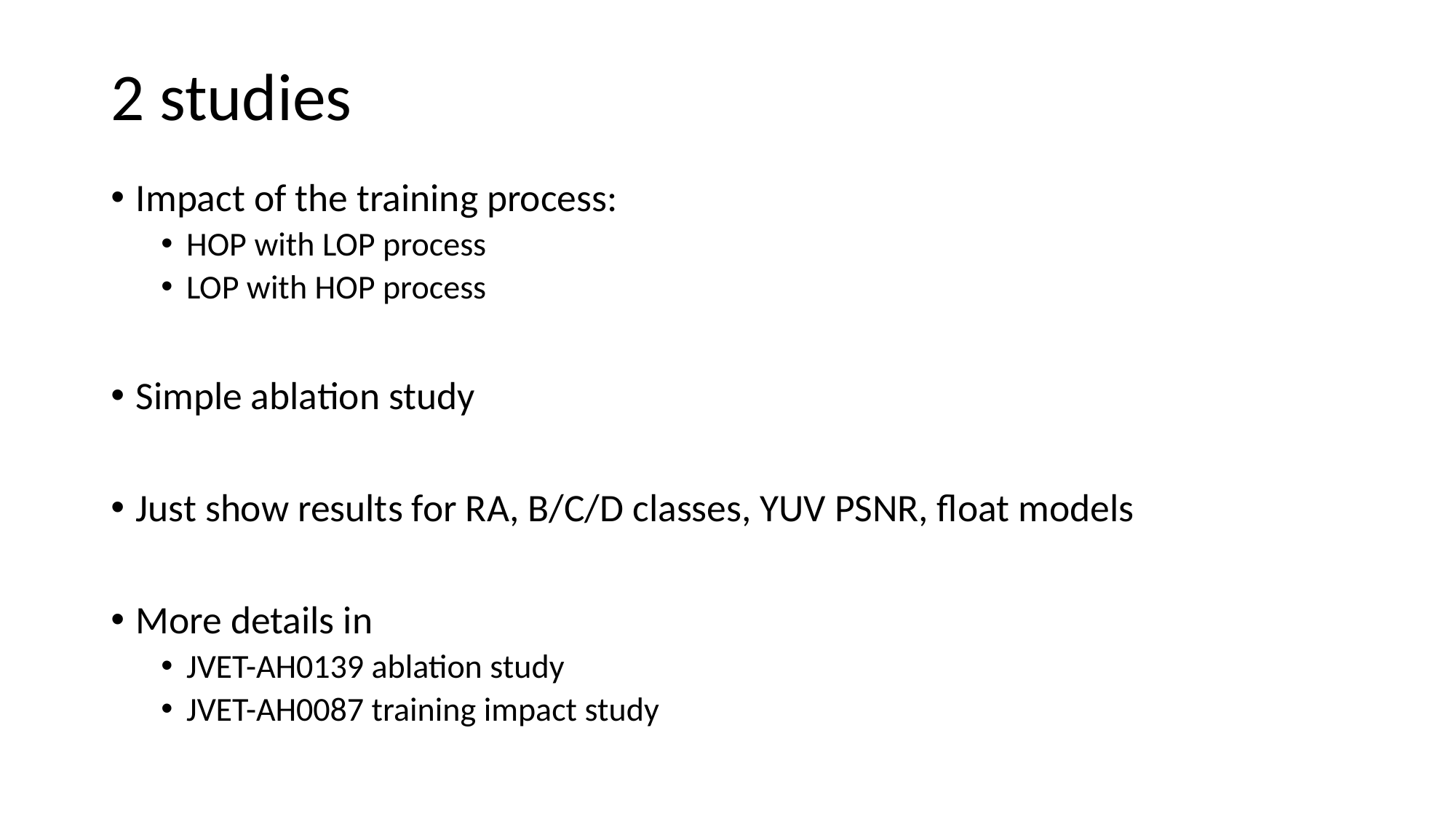

# 2 studies
Impact of the training process:
HOP with LOP process
LOP with HOP process

Simple ablation study

Just show results for RA, B/C/D classes, YUV PSNR, float models

More details in
JVET-AH0139 ablation study
JVET-AH0087 training impact study